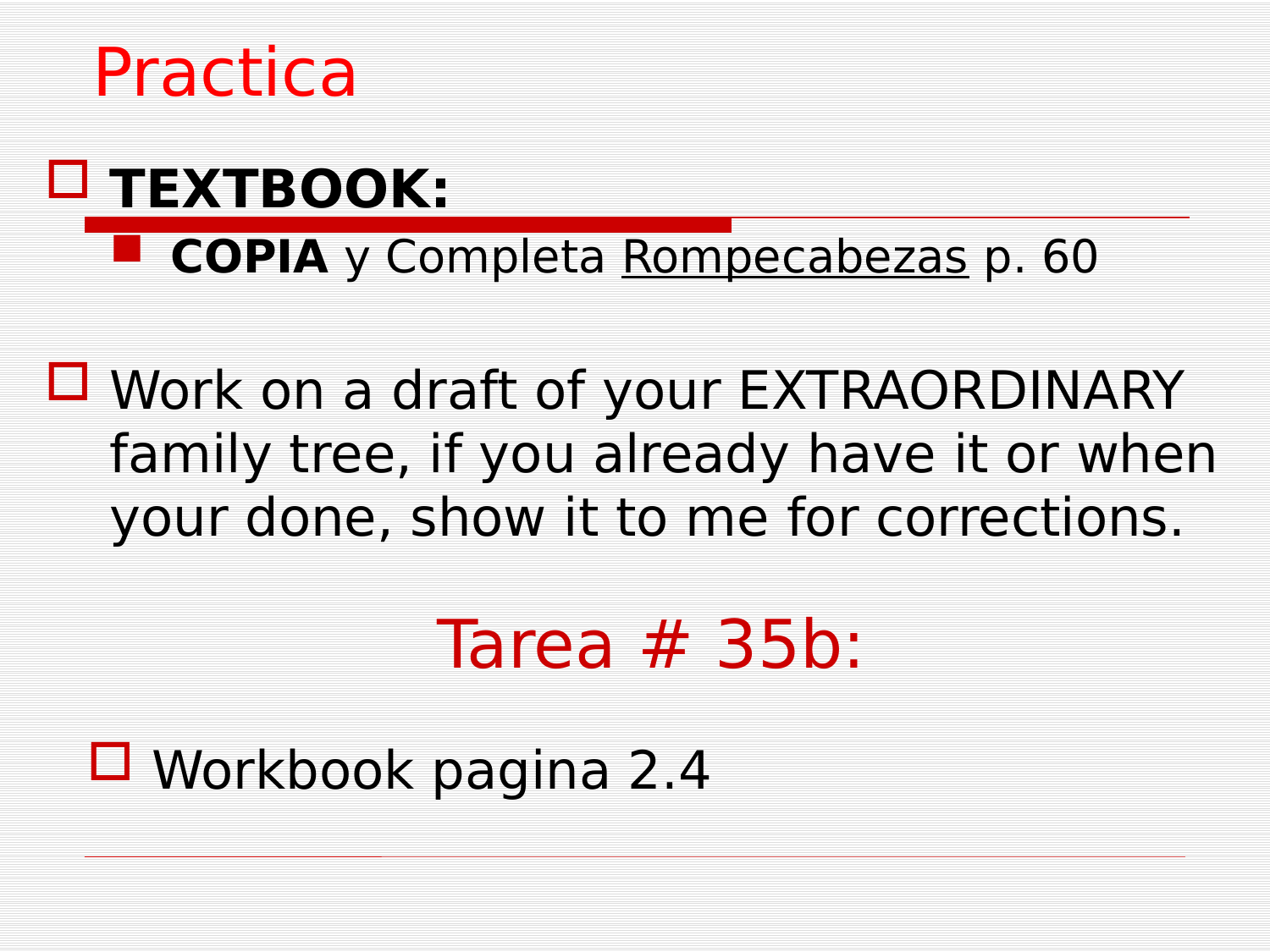

# Practica
TEXTBOOK:
COPIA y Completa Rompecabezas p. 60

Work on a draft of your EXTRAORDINARY family tree, if you already have it or when your done, show it to me for corrections.

Workbook pagina 2.4

Tarea # 35b: